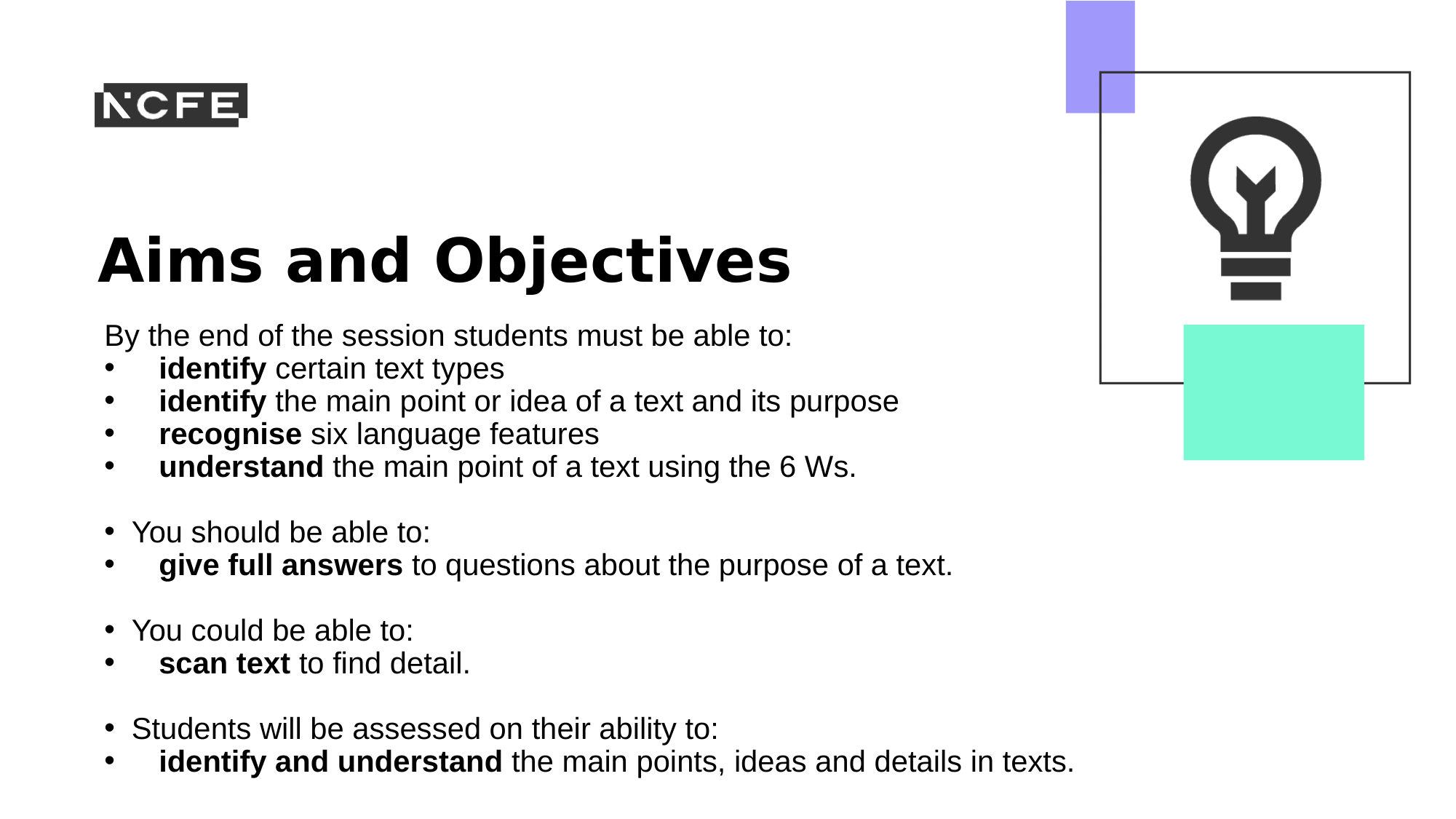

By the end of the session students must be able to:
identify certain text types
identify the main point or idea of a text and its purpose
recognise six language features
understand the main point of a text using the 6 Ws.

You should be able to:
give full answers to questions about the purpose of a text.

You could be able to:
scan text to find detail.

Students will be assessed on their ability to:
identify and understand the main points, ideas and details in texts.